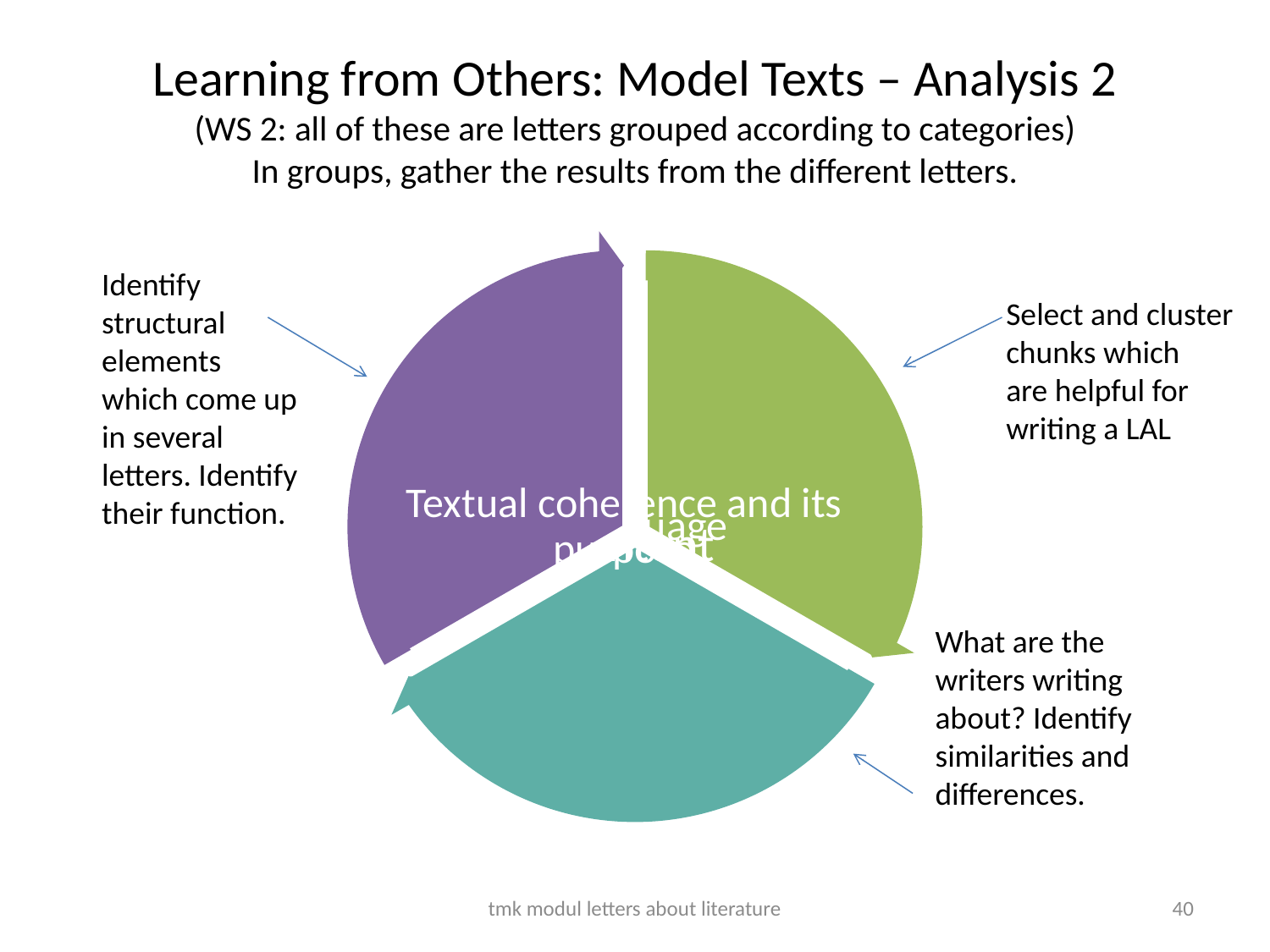

# Learning from Others: Model Texts – Analysis 2 (WS 2: all of these are letters grouped according to categories) In groups, gather the results from the different letters.
Language
Content
Textual coherence and its purpose

Identify structural
elements which come up in several letters. Identify their function.
Select and cluster
chunks which
are helpful for
writing a LAL

What are the writers writing about? Identify similarities and differences.
tmk modul letters about literature
40